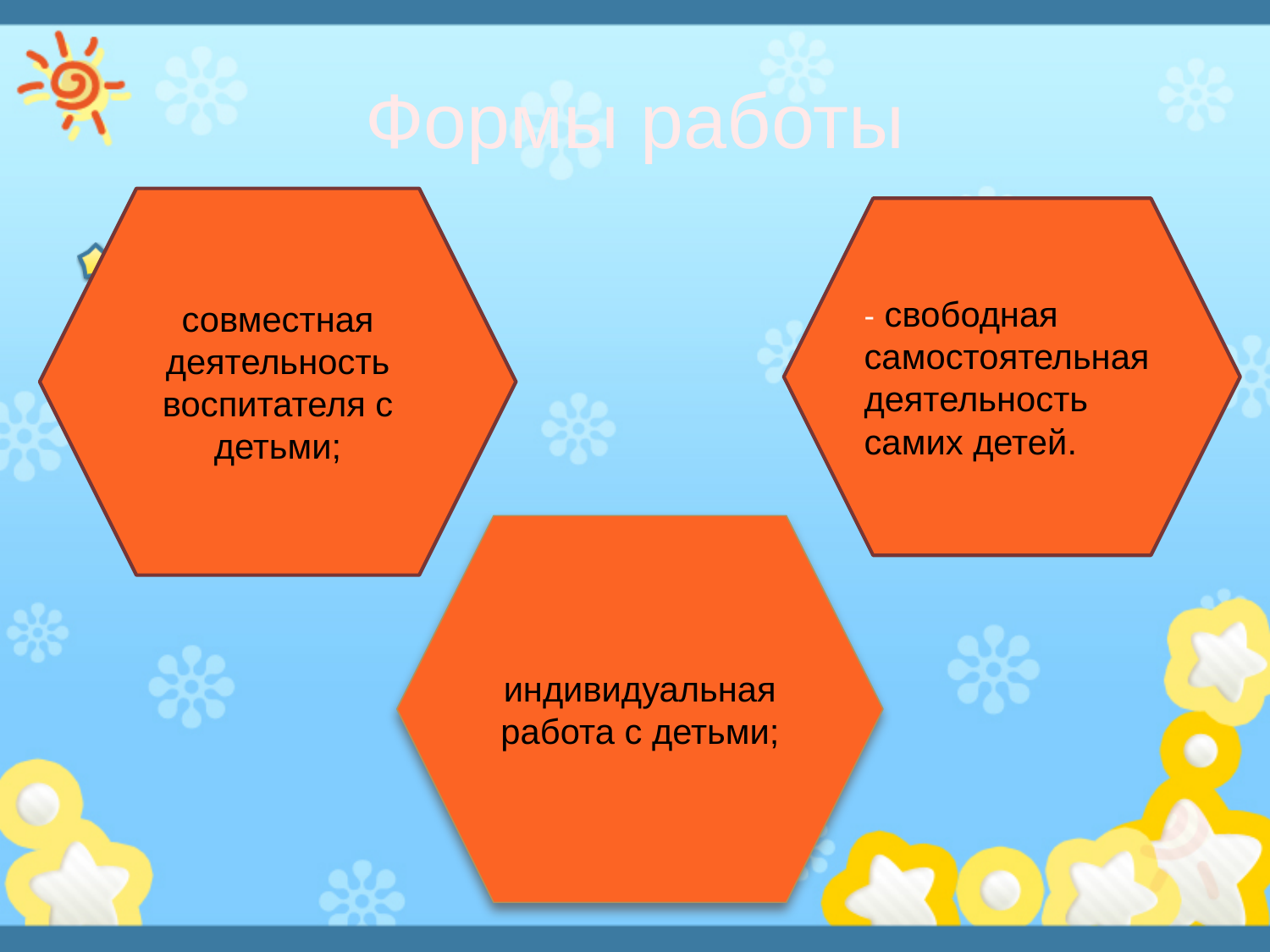

# Формы работы
совместная деятельность воспитателя с детьми;
- свободная самостоятельная деятельность самих детей.
.

индивидуальная работа с детьми;